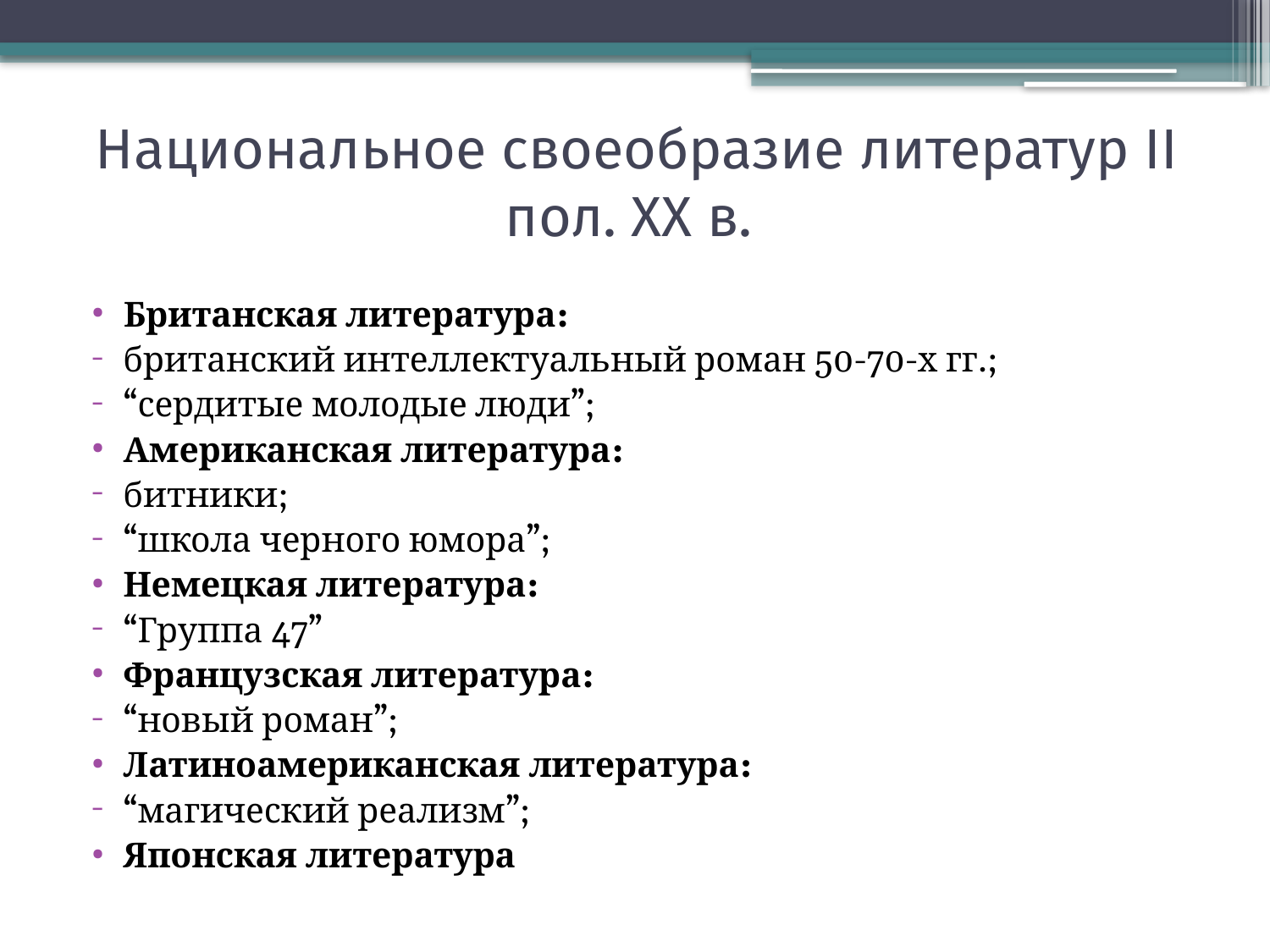

# Национальное своеобразие литератур II пол. ХХ в.
Британская литература:
британский интеллектуальный роман 50-70-х гг.;
“сердитые молодые люди”;
Американская литература:
битники;
“школа черного юмора”;
Немецкая литература:
“Группа 47”
Французская литература:
“новый роман”;
Латиноамериканская литература:
“магический реализм”;
Японская литература